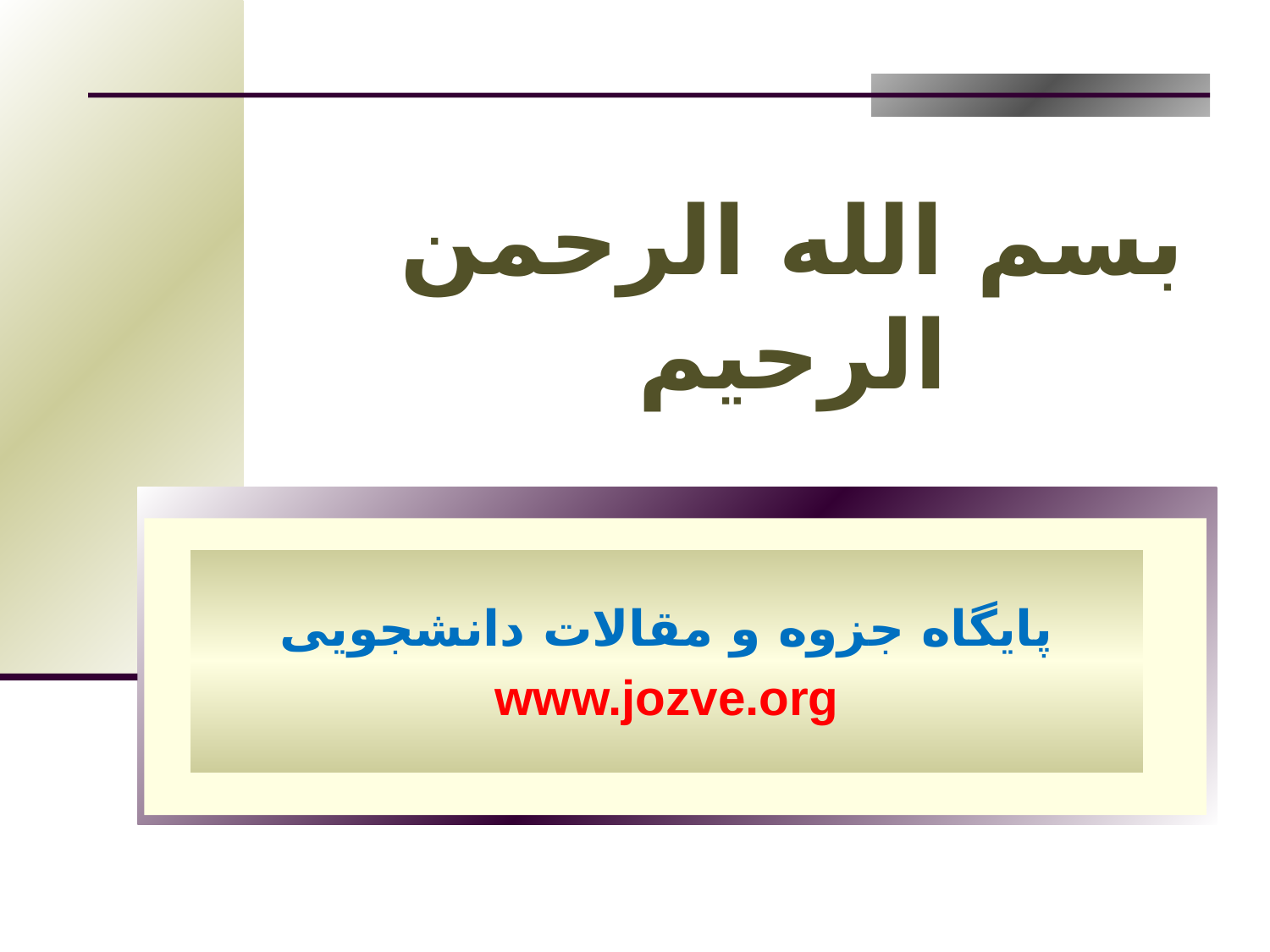

# بسم الله الرحمن الرحیم
پایگاه جزوه و مقالات دانشجویی
www.jozve.org